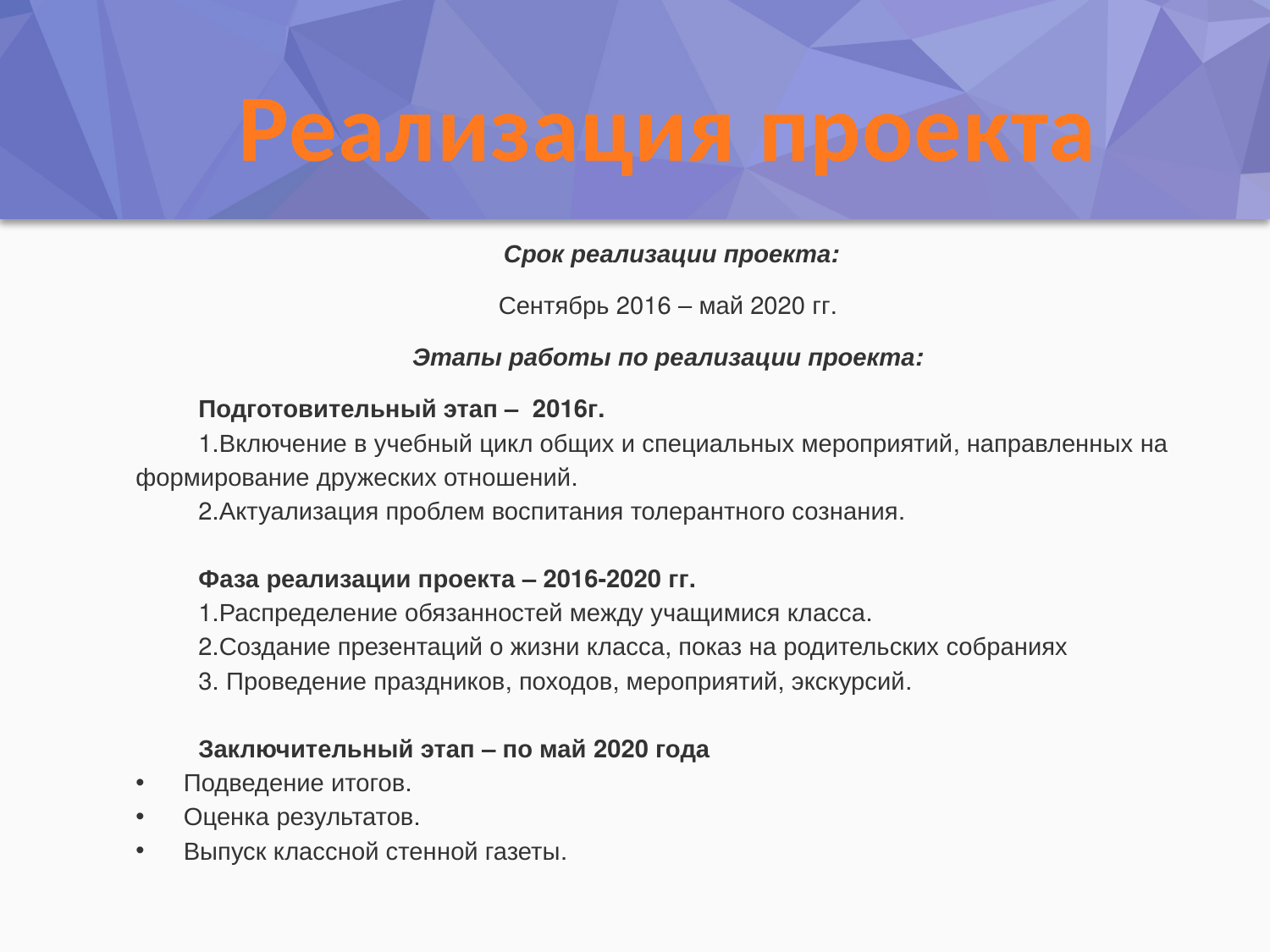

Реализация проекта
 Срок реализации проекта:
Сентябрь 2016 – май 2020 гг.
Этапы работы по реализации проекта:
Подготовительный этап –  2016г.
1.Включение в учебный цикл общих и специальных мероприятий, направленных на формирование дружеских отношений.
2.Актуализация проблем воспитания толерантного сознания.

Фаза реализации проекта – 2016-2020 гг.
1.Распределение обязанностей между учащимися класса.
2.Создание презентаций о жизни класса, показ на родительских собраниях
3. Проведение праздников, походов, мероприятий, экскурсий.

Заключительный этап – по май 2020 года
Подведение итогов.
Оценка результатов.
Выпуск классной стенной газеты.